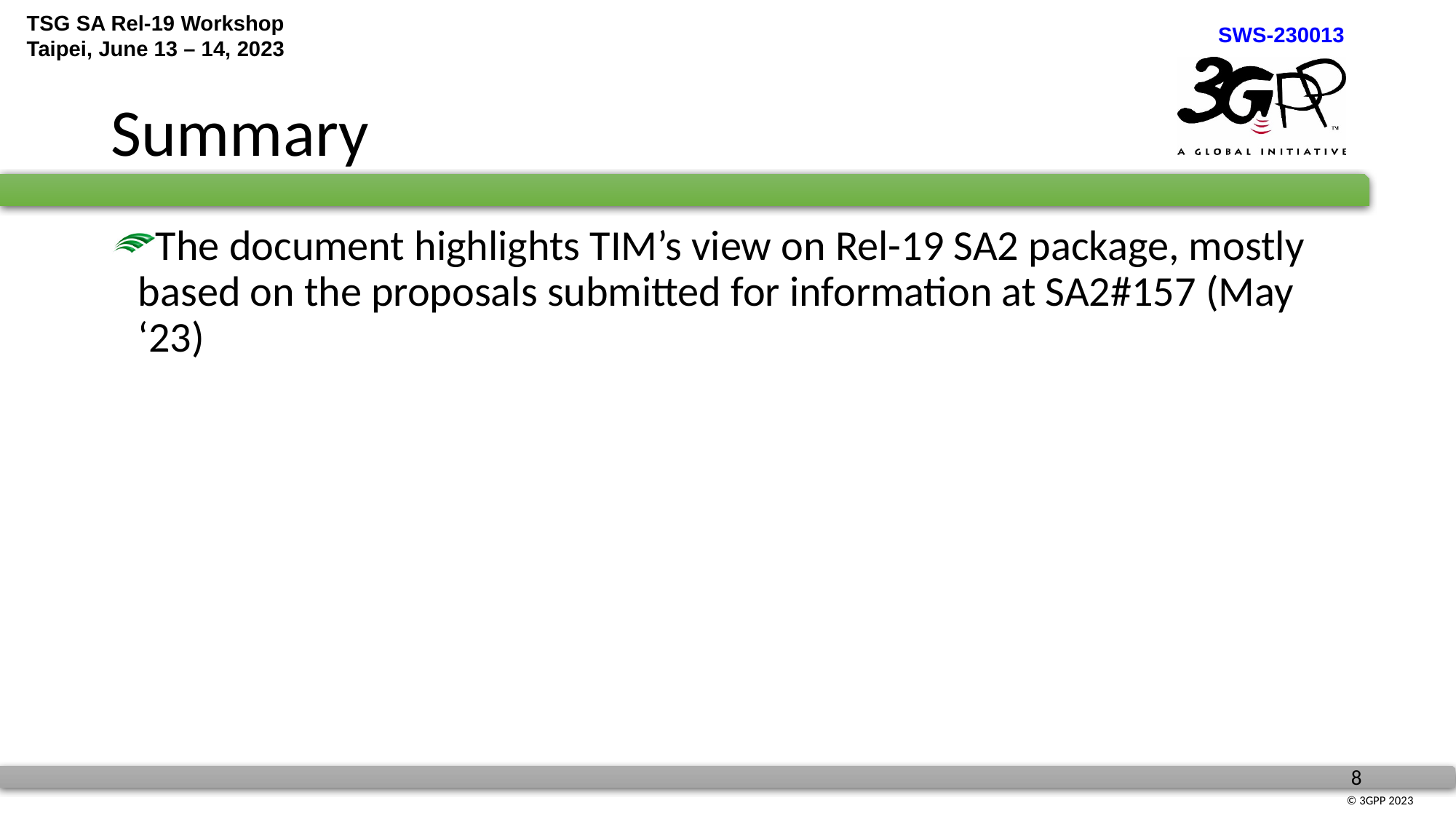

# Summary
The document highlights TIM’s view on Rel-19 SA2 package, mostly based on the proposals submitted for information at SA2#157 (May ‘23)